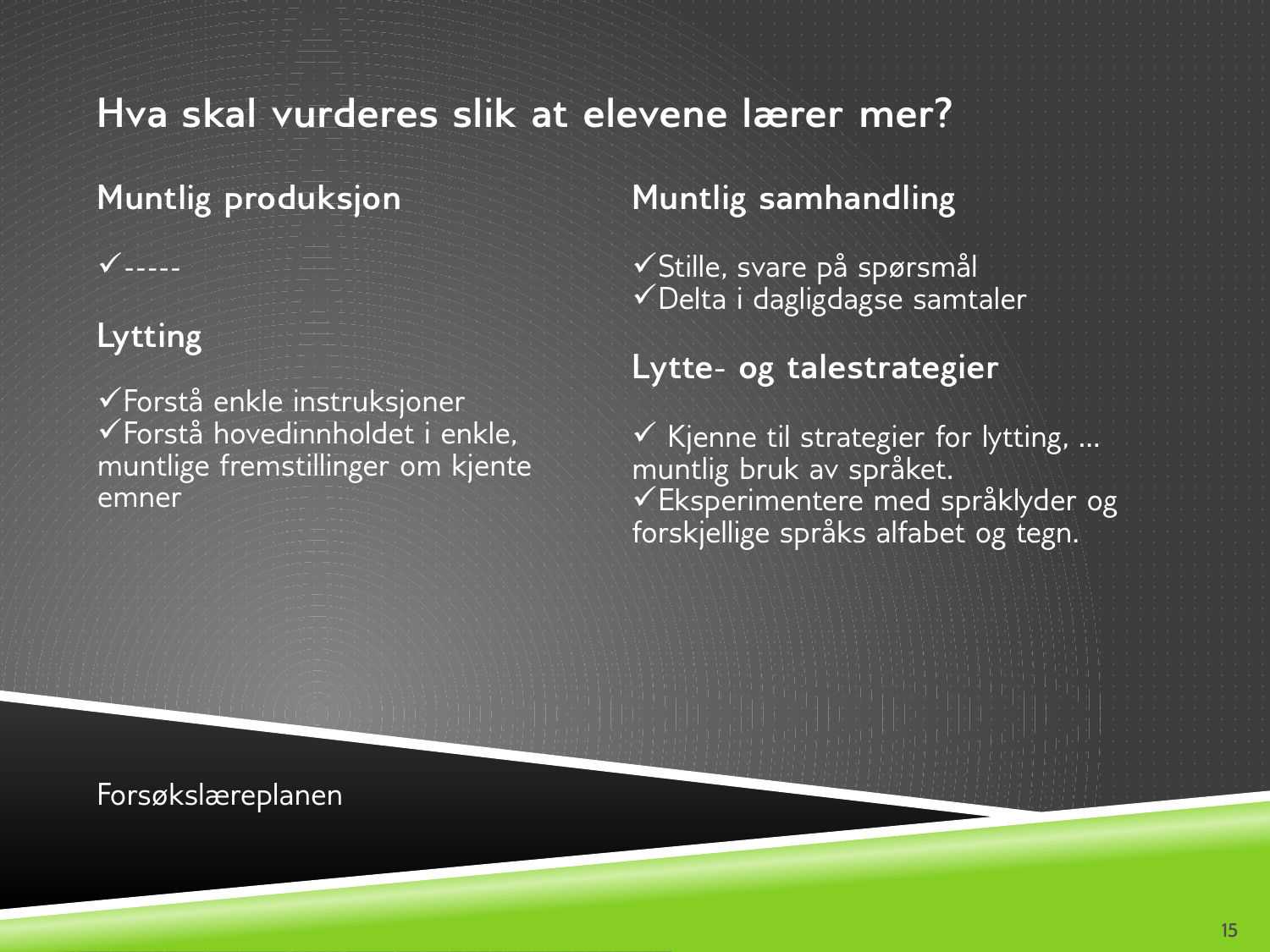

Hva skal vurderes slik at elevene lærer mer?
| Muntlig produksjon ----- Lytting Forstå enkle instruksjoner Forstå hovedinnholdet i enkle, muntlige fremstillinger om kjente emner | Muntlig samhandling Stille, svare på spørsmål Delta i dagligdagse samtaler Lytte- og talestrategier Kjenne til strategier for lytting, … muntlig bruk av språket. Eksperimentere med språklyder og forskjellige språks alfabet og tegn. |
| --- | --- |
Forsøkslæreplanen
15